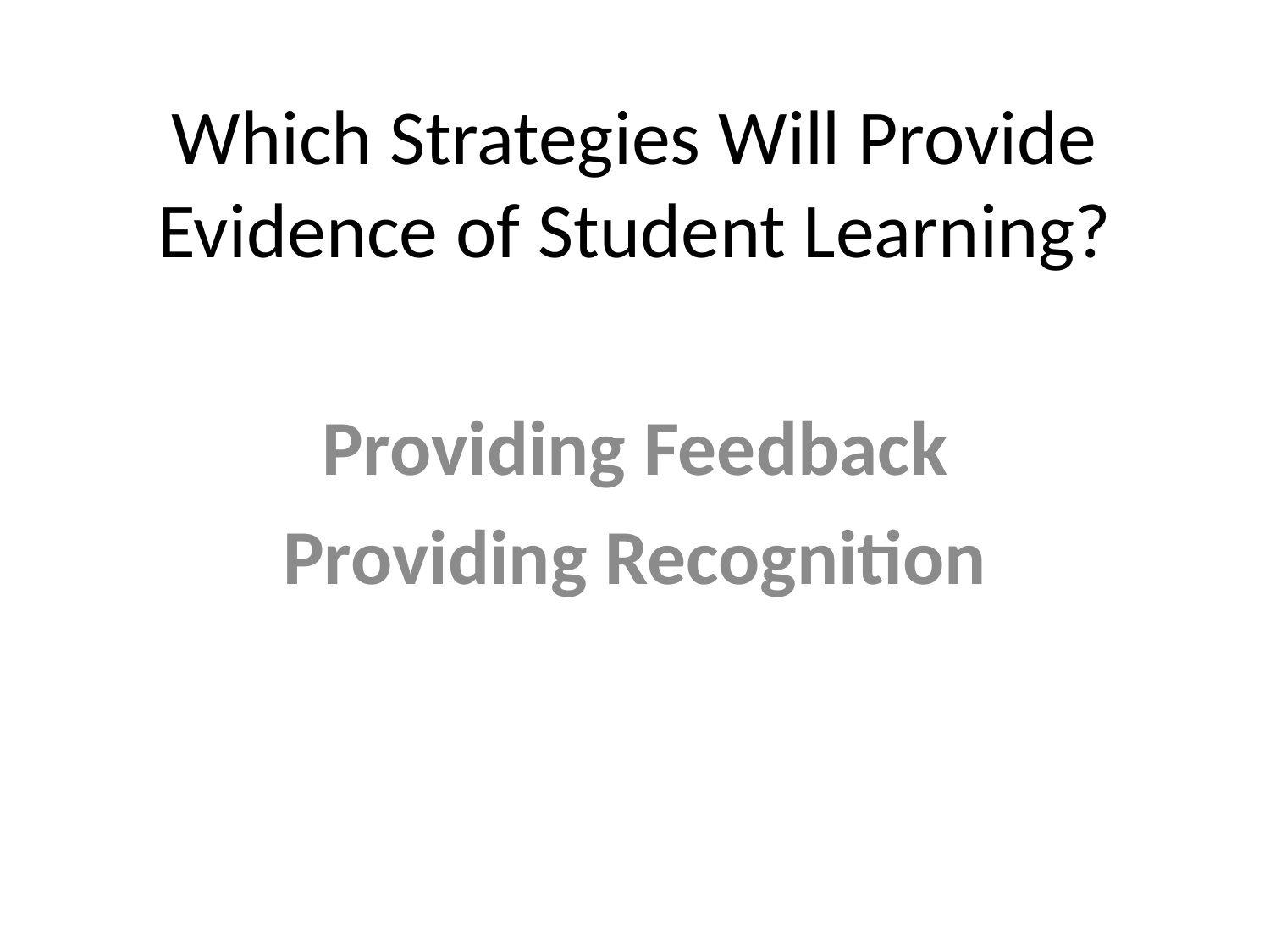

# Which Strategies Will Provide Evidence of Student Learning?
Providing Feedback
Providing Recognition